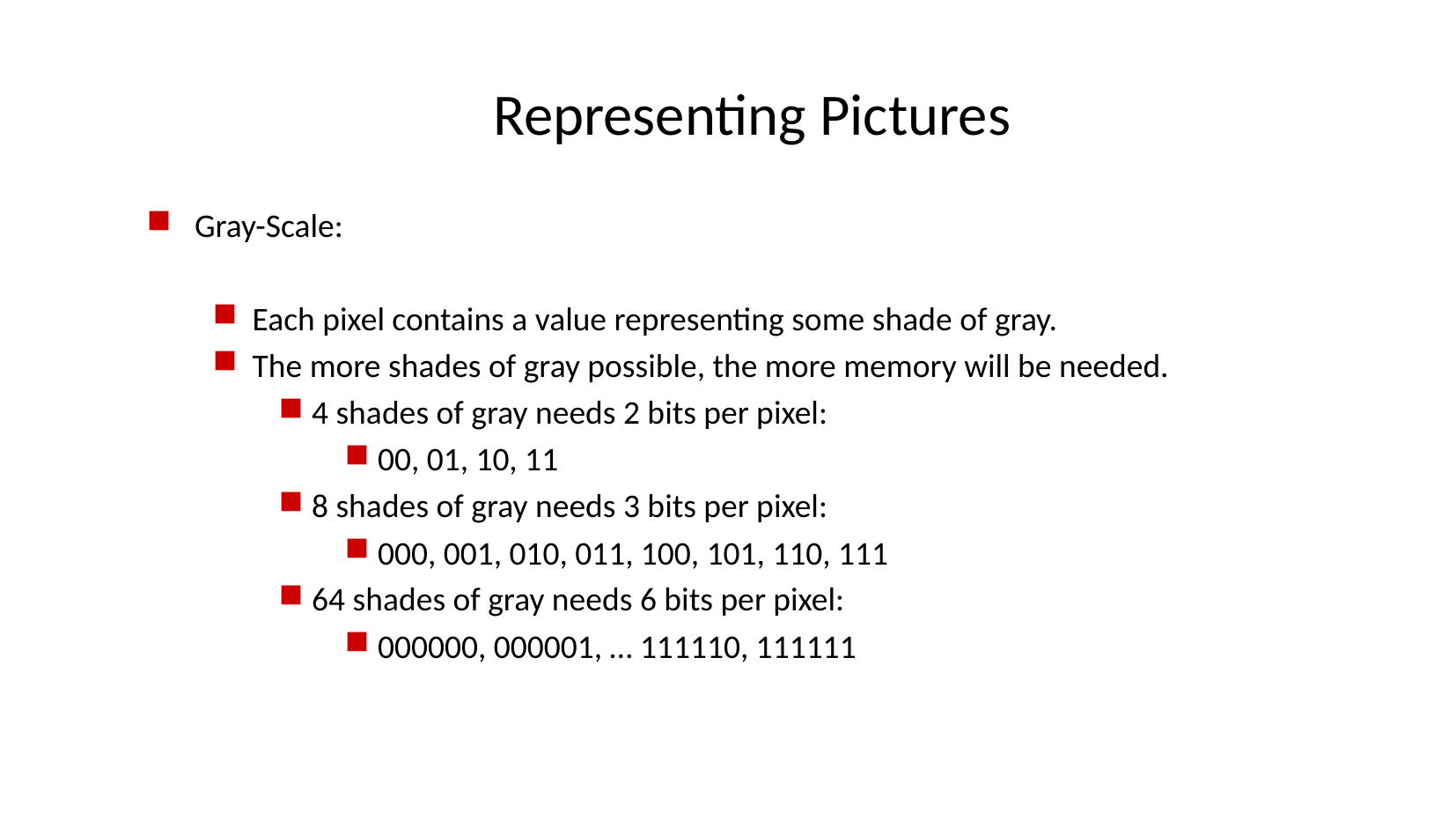

# Representing Pictures
Gray-Scale:

Each pixel contains a value representing some shade of gray.
The more shades of gray possible, the more memory will be needed.
4 shades of gray needs 2 bits per pixel:
00, 01, 10, 11
8 shades of gray needs 3 bits per pixel:
000, 001, 010, 011, 100, 101, 110, 111
64 shades of gray needs 6 bits per pixel:
000000, 000001, … 111110, 111111